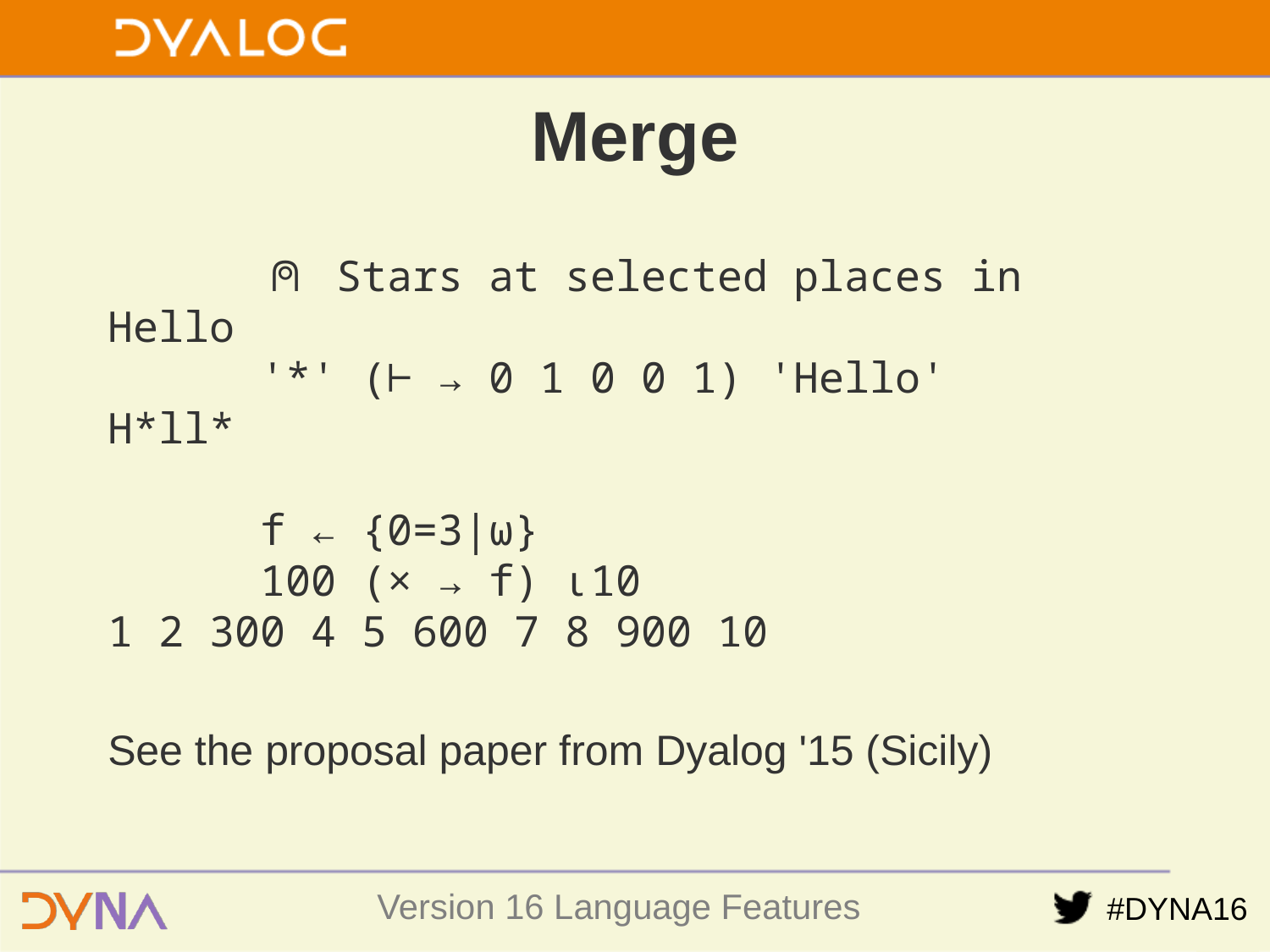

# Merge
      ⍝ Stars at selected places in Hello
      '*' (⊢ → 0 1 0 0 1) 'Hello'
H*ll*

      f ← {0=3|⍵}
      100 (× → f) ⍳10
1 2 300 4 5 600 7 8 900 10

See the proposal paper from Dyalog '15 (Sicily)
Version 16 Language Features